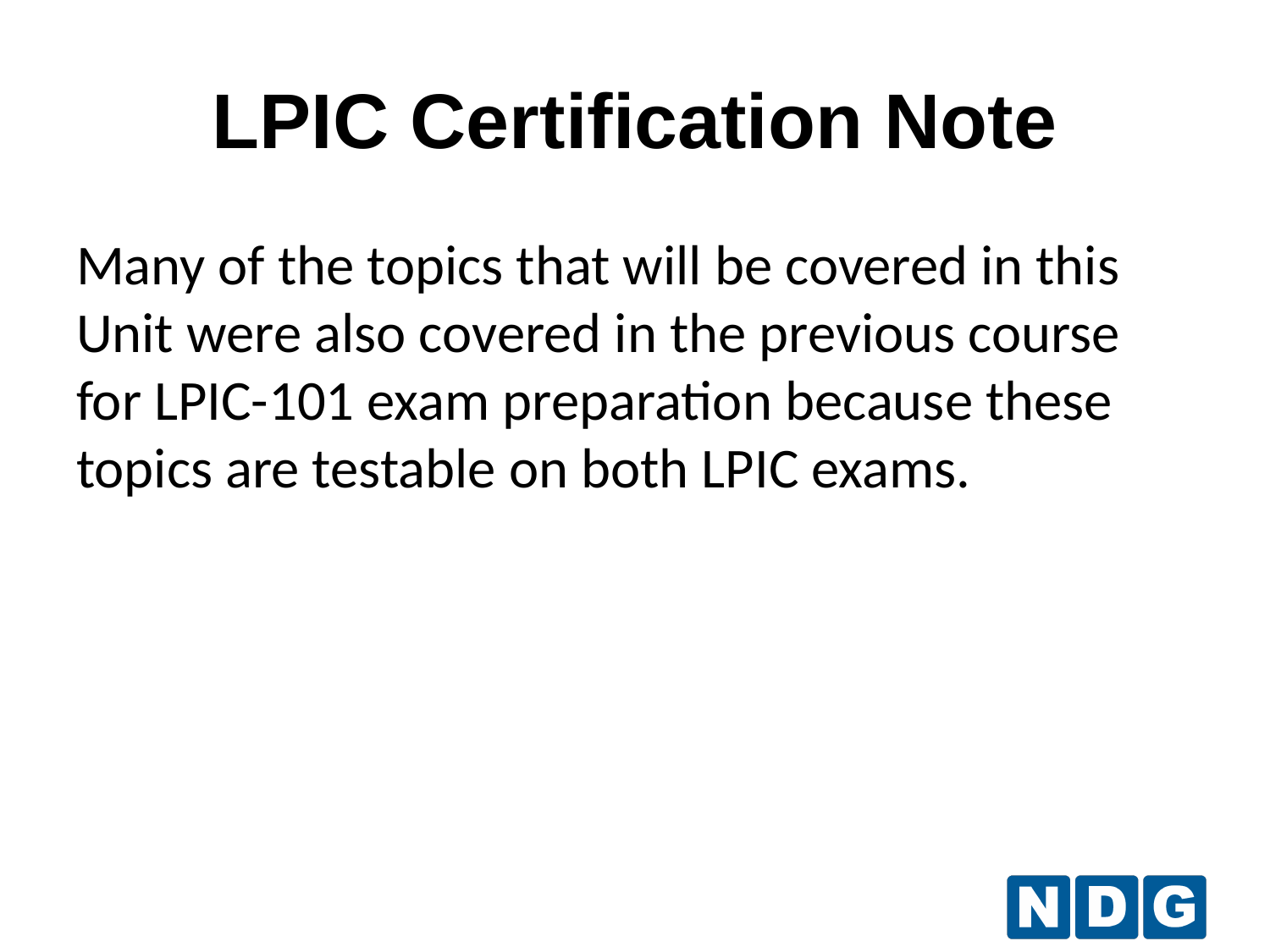

LPIC Certification Note
Many of the topics that will be covered in this Unit were also covered in the previous course for LPIC-101 exam preparation because these topics are testable on both LPIC exams.